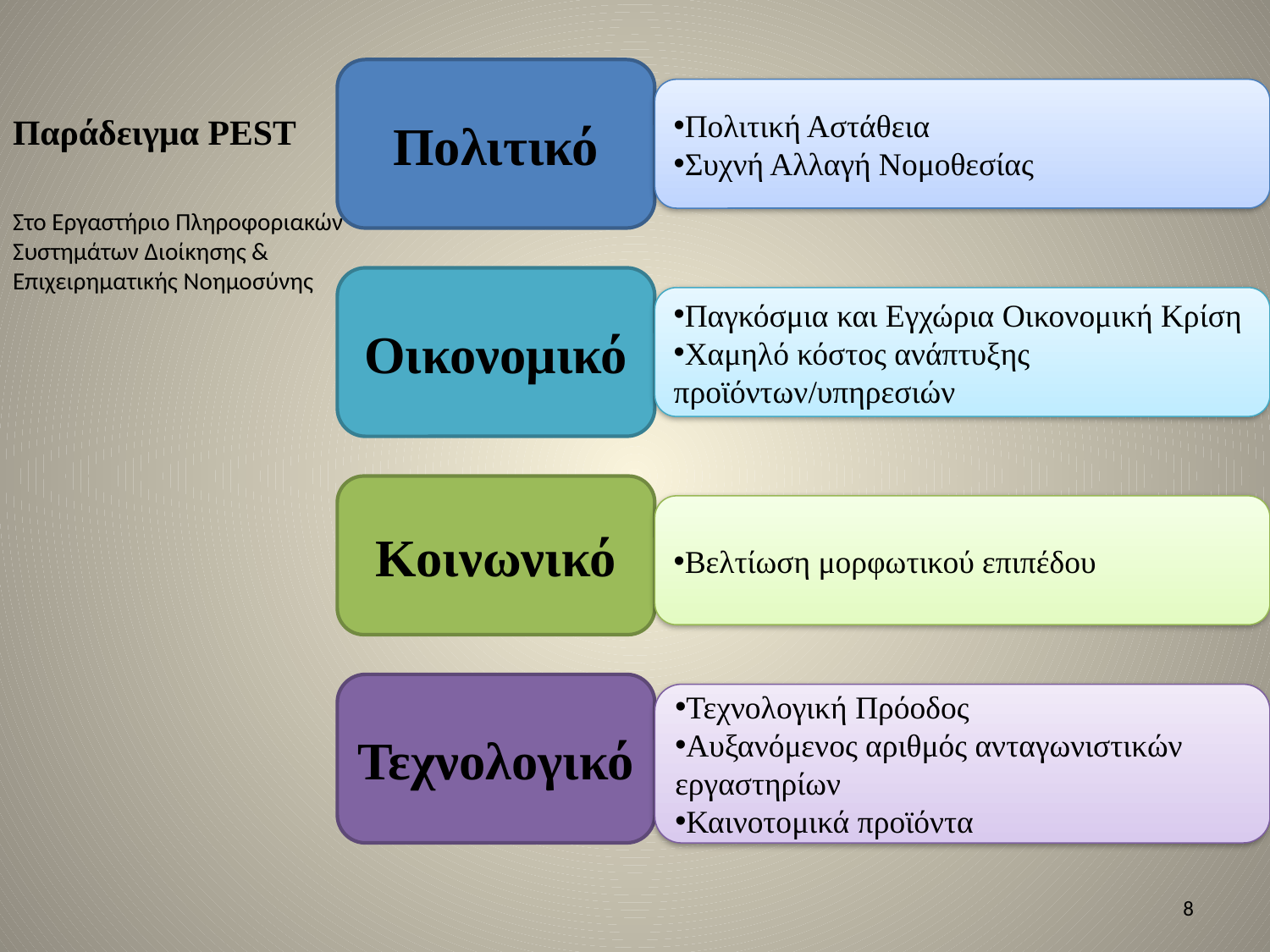

# Παράδειγμα PEST
Πολιτικό
Πολιτική Αστάθεια
Συχνή Αλλαγή Νομοθεσίας
Στο Εργαστήριο Πληροφοριακών Συστημάτων Διοίκησης & Επιχειρηματικής Νοημοσύνης

Οικονομικό
Παγκόσμια και Εγχώρια Οικονομική Κρίση
Χαμηλό κόστος ανάπτυξης προϊόντων/υπηρεσιών
Κοινωνικό
Βελτίωση μορφωτικού επιπέδου
Τεχνολογικό
Τεχνολογική Πρόοδος
Αυξανόμενος αριθμός ανταγωνιστικών εργαστηρίων
Καινοτομικά προϊόντα
8